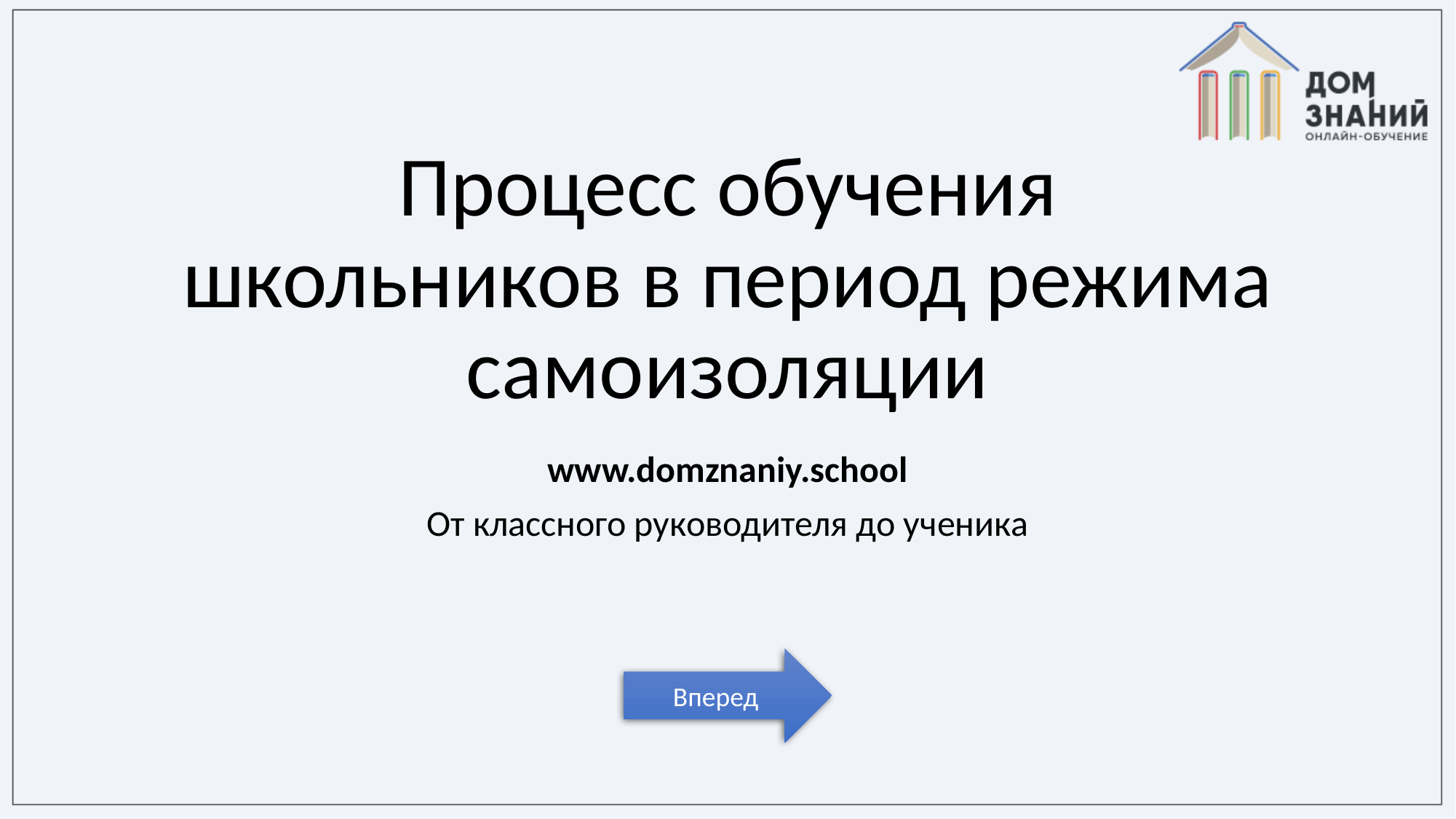

# Процесс обучения школьников в период режима самоизоляции
www.domznaniy.school
От классного руководителя до ученика
Вперед